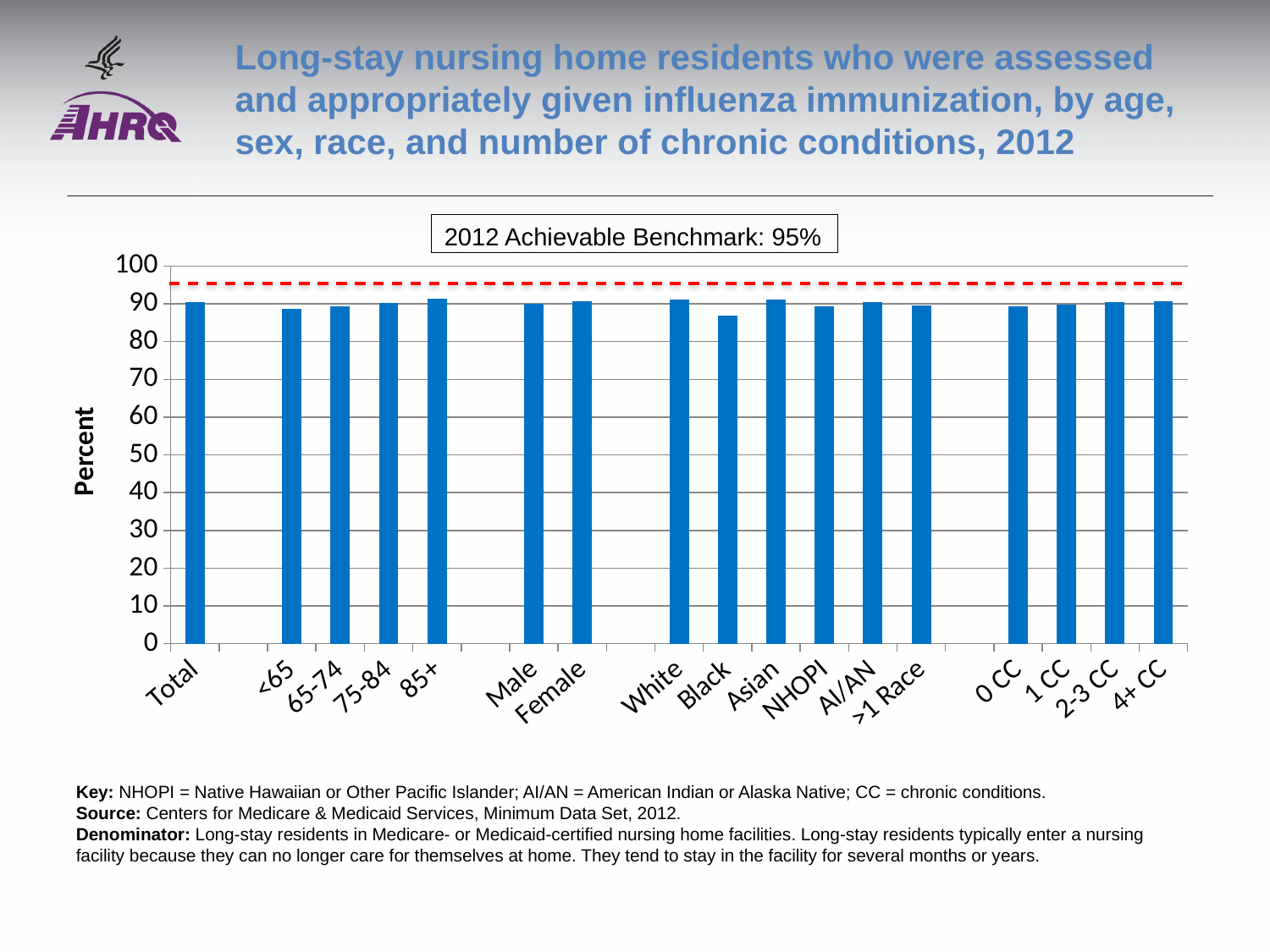

# Long-stay nursing home residents who were assessed and appropriately given influenza immunization, by age, sex, race, and number of chronic conditions, 2012

### Chart

| Category | 2012 |
|---|---|
| Total | 90.38 |
|  | None |
| <65 | 88.62 |
| 65-74 | 89.33 |
| 75-84 | 90.29 |
| 85+ | 91.3 |
|  | None |
| Male | 89.93 |
| Female | 90.6 |
|   | None |
| White | 91.23 |
| Black | 86.84 |
| Asian | 91.04 |
| NHOPI | 89.24 |
| AI/AN | 90.44 |
| >1 Race | 89.55 |
|   | None |
| 0 CC | 89.4 |
| 1 CC | 89.81 |
| 2-3 CC | 90.5 |
| 4+ CC | 90.77 |
2012 Achievable Benchmark: 95%
Key: NHOPI = Native Hawaiian or Other Pacific Islander; AI/AN = American Indian or Alaska Native; CC = chronic conditions.
Source: Centers for Medicare & Medicaid Services, Minimum Data Set, 2012.
Denominator: Long-stay residents in Medicare- or Medicaid-certified nursing home facilities. Long-stay residents typically enter a nursing facility because they can no longer care for themselves at home. They tend to stay in the facility for several months or years.